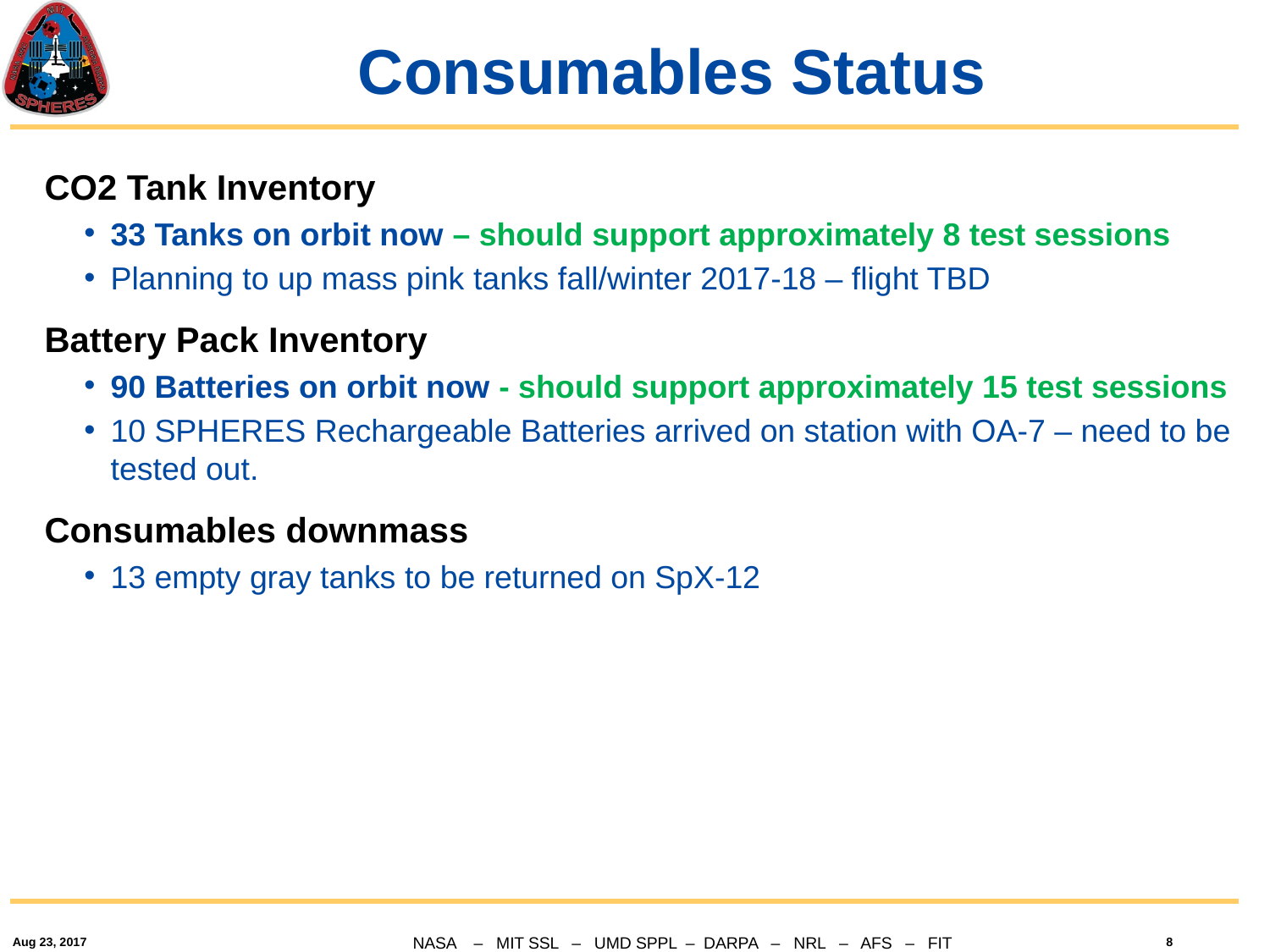

# Consumables Status
CO2 Tank Inventory
33 Tanks on orbit now – should support approximately 8 test sessions
Planning to up mass pink tanks fall/winter 2017-18 – flight TBD
Battery Pack Inventory
90 Batteries on orbit now - should support approximately 15 test sessions
10 SPHERES Rechargeable Batteries arrived on station with OA-7 – need to be tested out.
Consumables downmass
13 empty gray tanks to be returned on SpX-12